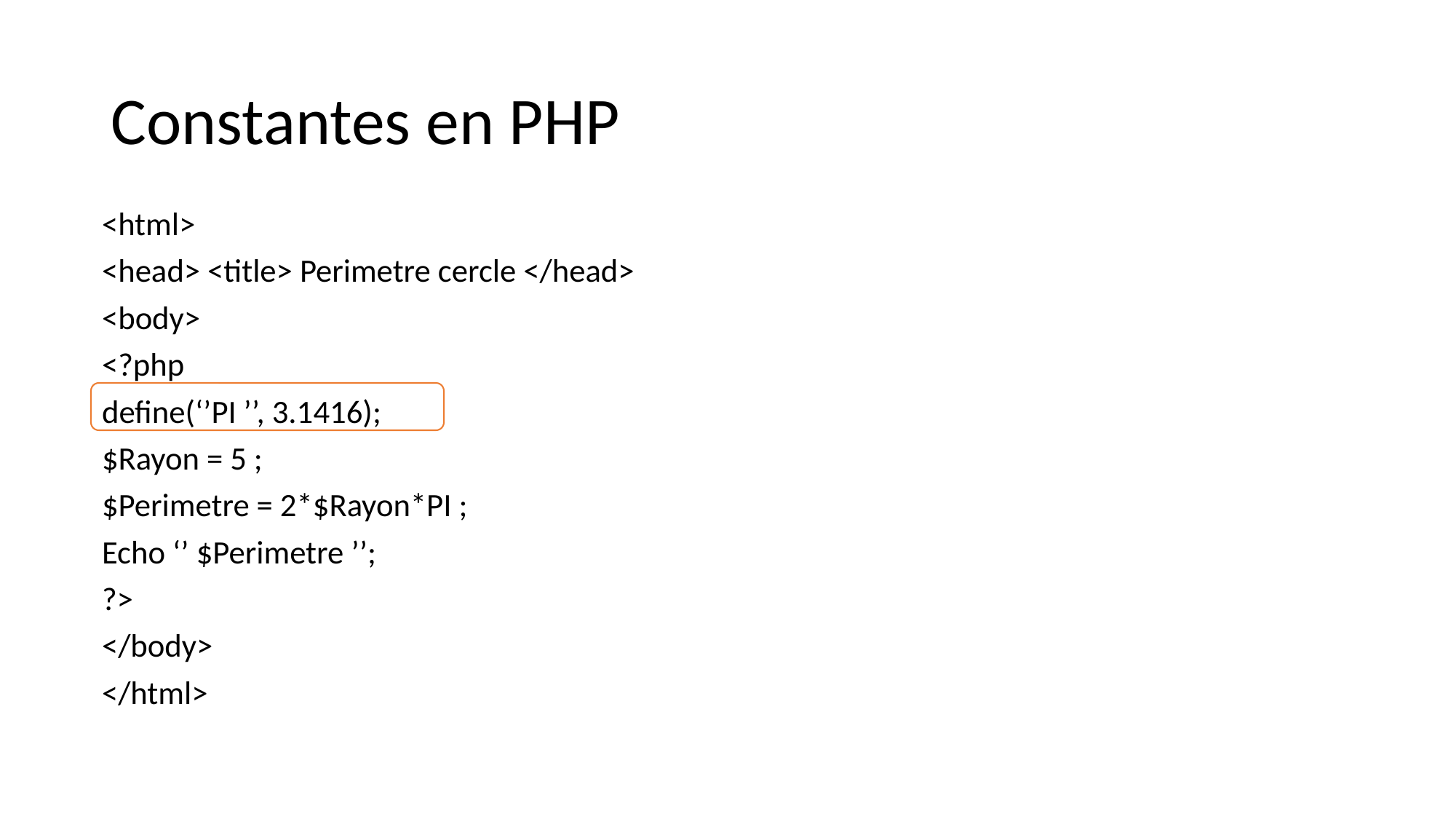

# Constantes en PHP
<html>
<head> <title> Perimetre cercle </head>
<body>
<?php
define(‘’PI ’’, 3.1416);
$Rayon = 5 ;
$Perimetre = 2*$Rayon*PI ;
Echo ‘’ $Perimetre ’’;
?>
</body>
</html>